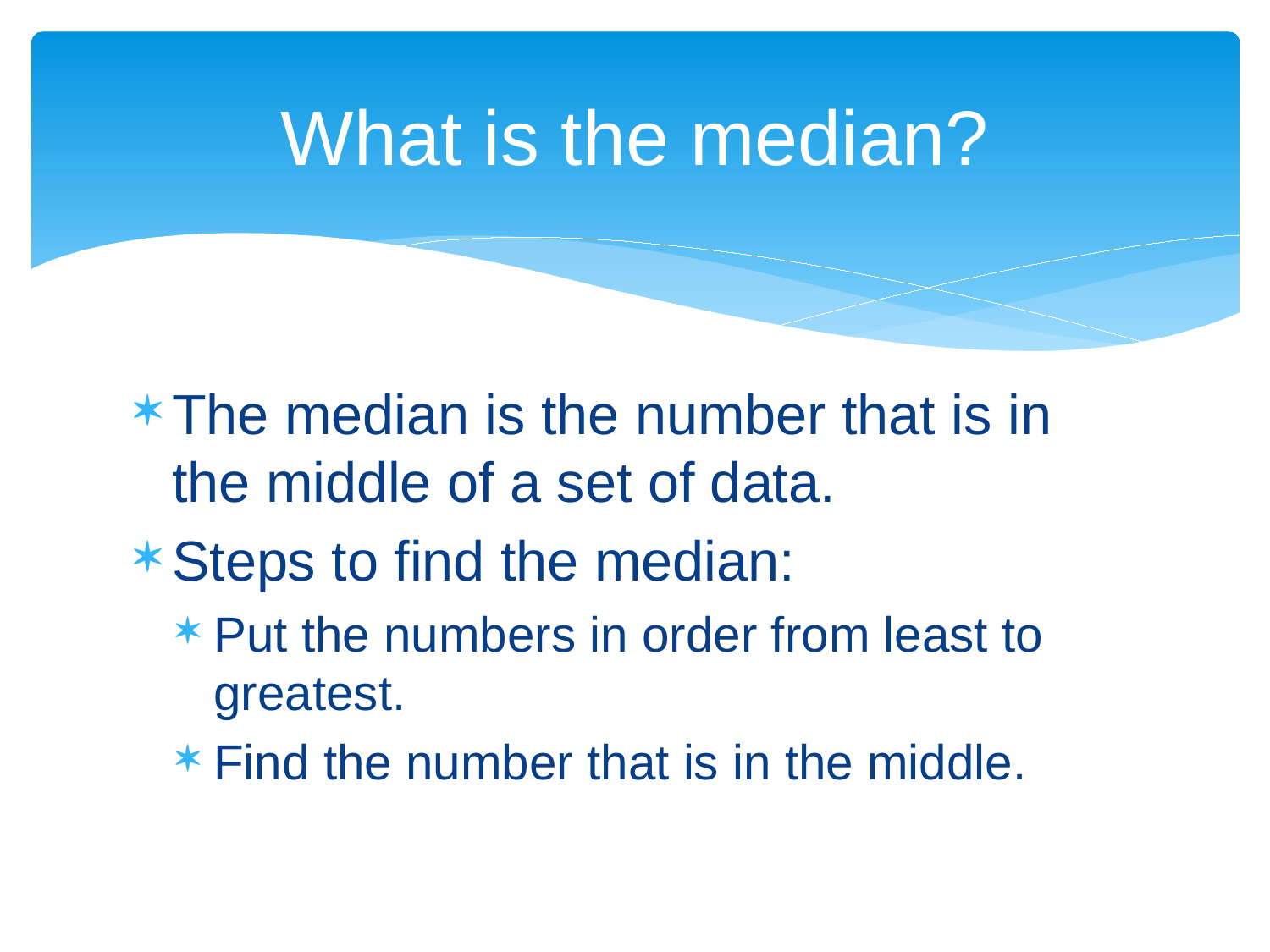

# What is the median?
The median is the number that is in the middle of a set of data.
Steps to find the median:
Put the numbers in order from least to greatest.
Find the number that is in the middle.